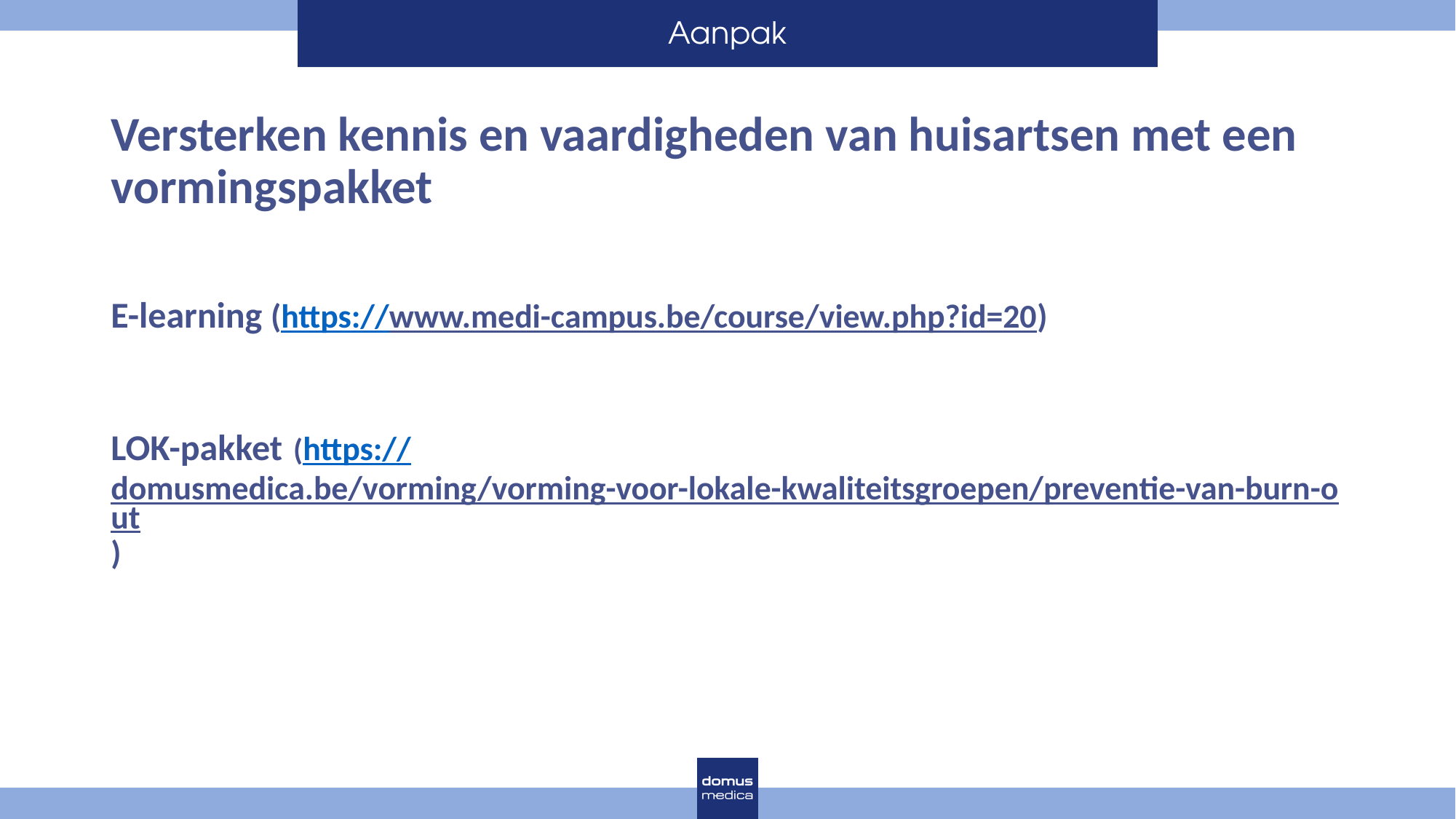

# Aanpak
Versterken kennis en vaardigheden van huisartsen met een vormingspakket

E-learning (https://www.medi-campus.be/course/view.php?id=20)

LOK-pakket (https://domusmedica.be/vorming/vorming-voor-lokale-kwaliteitsgroepen/preventie-van-burn-out)